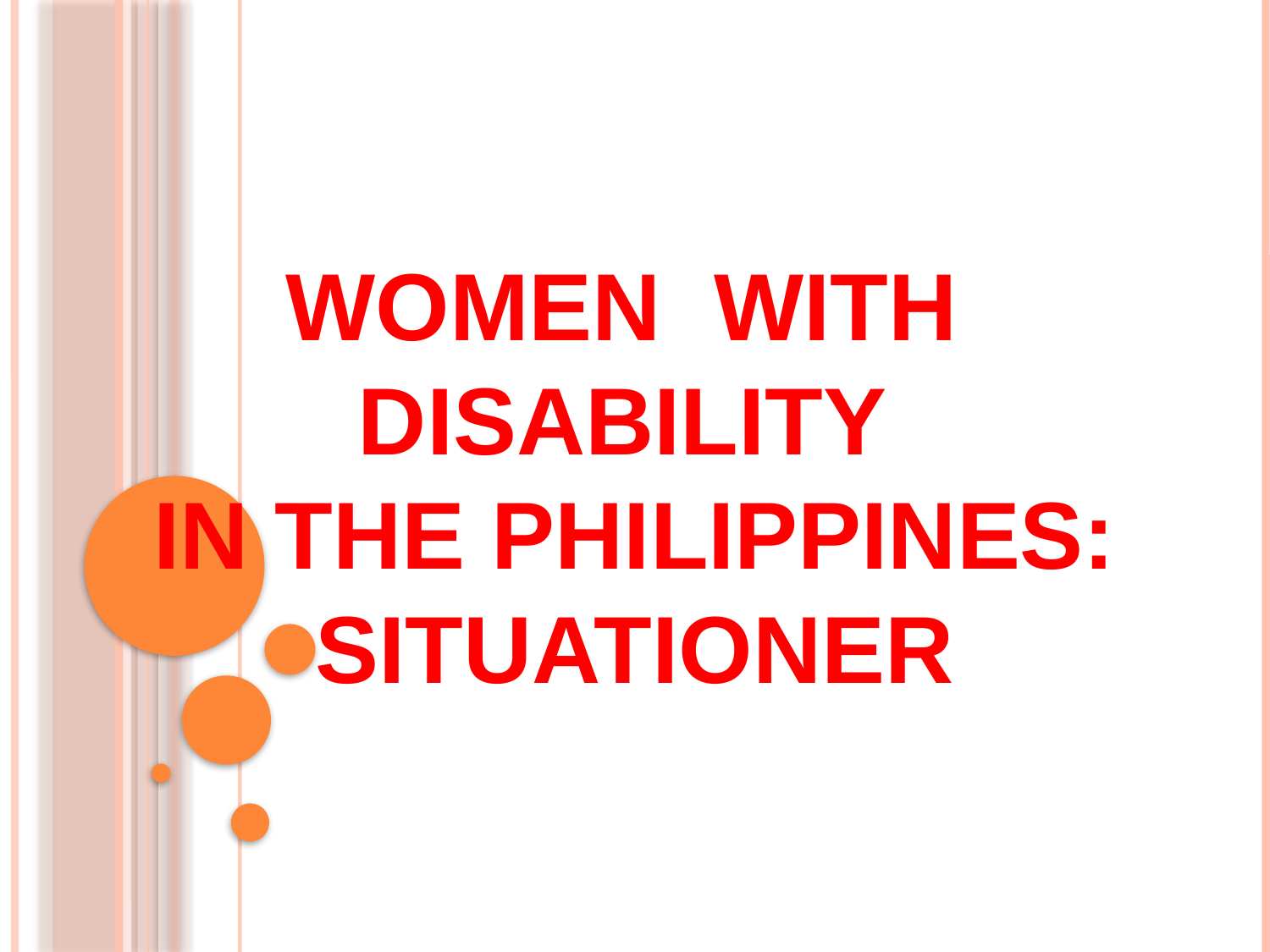

# WOMEN  WITH DISABILITY IN THE PHILIPPINES: SITUATIONER